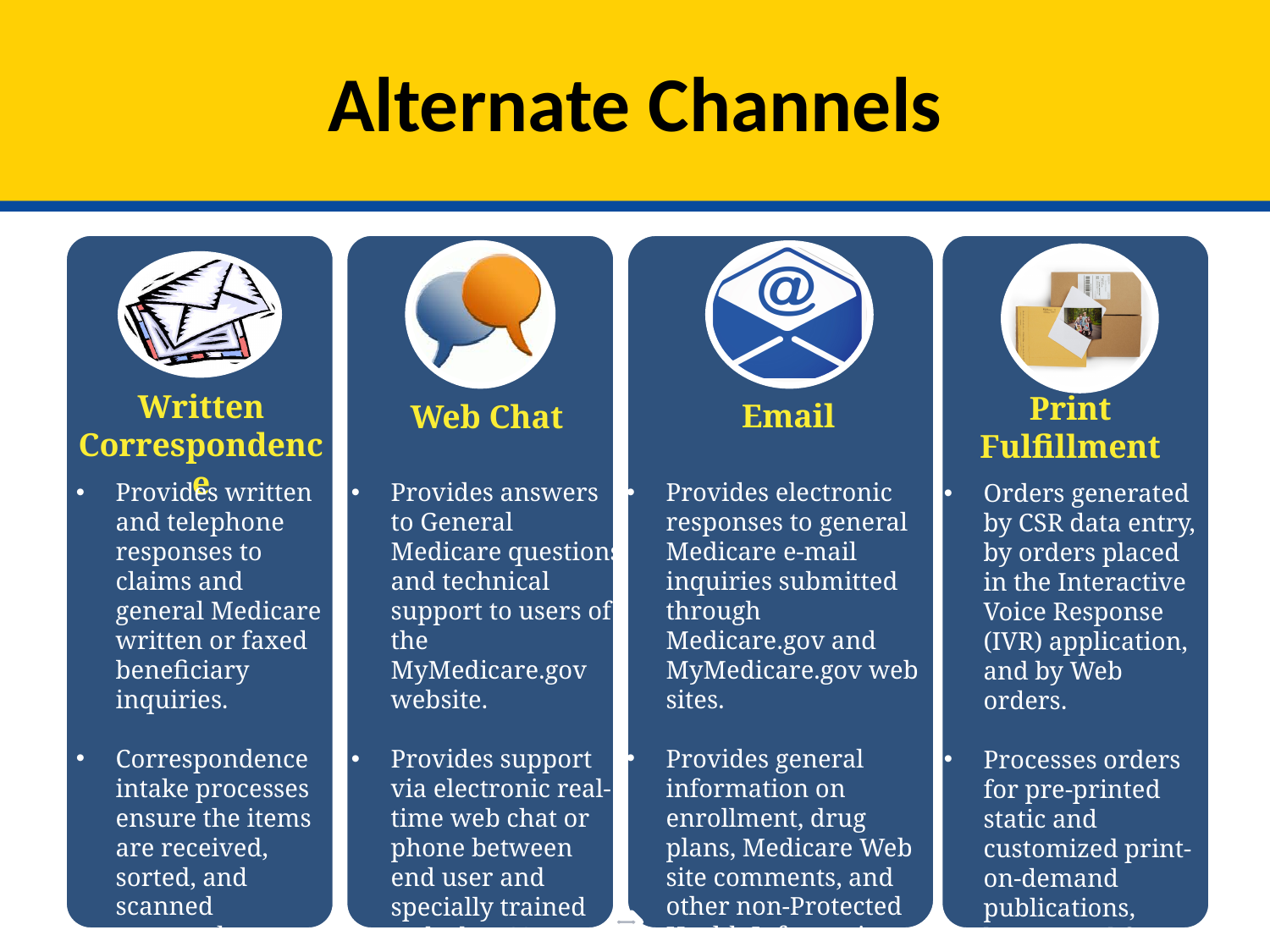

# Alternate Channels

Written Correspondence
Print Fulfillment
Email
Web Chat

Provides answers to General Medicare questions and technical support to users of the MyMedicare.gov website.

Provides support via electronic real-time web chat or phone between end user and specially trained web chat CSRs.
Provides written and telephone responses to claims and general Medicare written or faxed beneficiary inquiries.

Correspondence intake processes ensure the items are received, sorted, and scanned accurately.

Provides electronic responses to general Medicare e-mail inquiries submitted through  Medicare.gov and MyMedicare.gov web sites.

Provides general information on enrollment, drug plans, Medicare Web site comments, and other non-Protected Health Information (PHI).
Orders generated by CSR data entry, by orders placed in the Interactive Voice Response (IVR) application, and by Web orders.

Processes orders for pre-printed static and customized print-on-demand publications, letters, and forms.

3